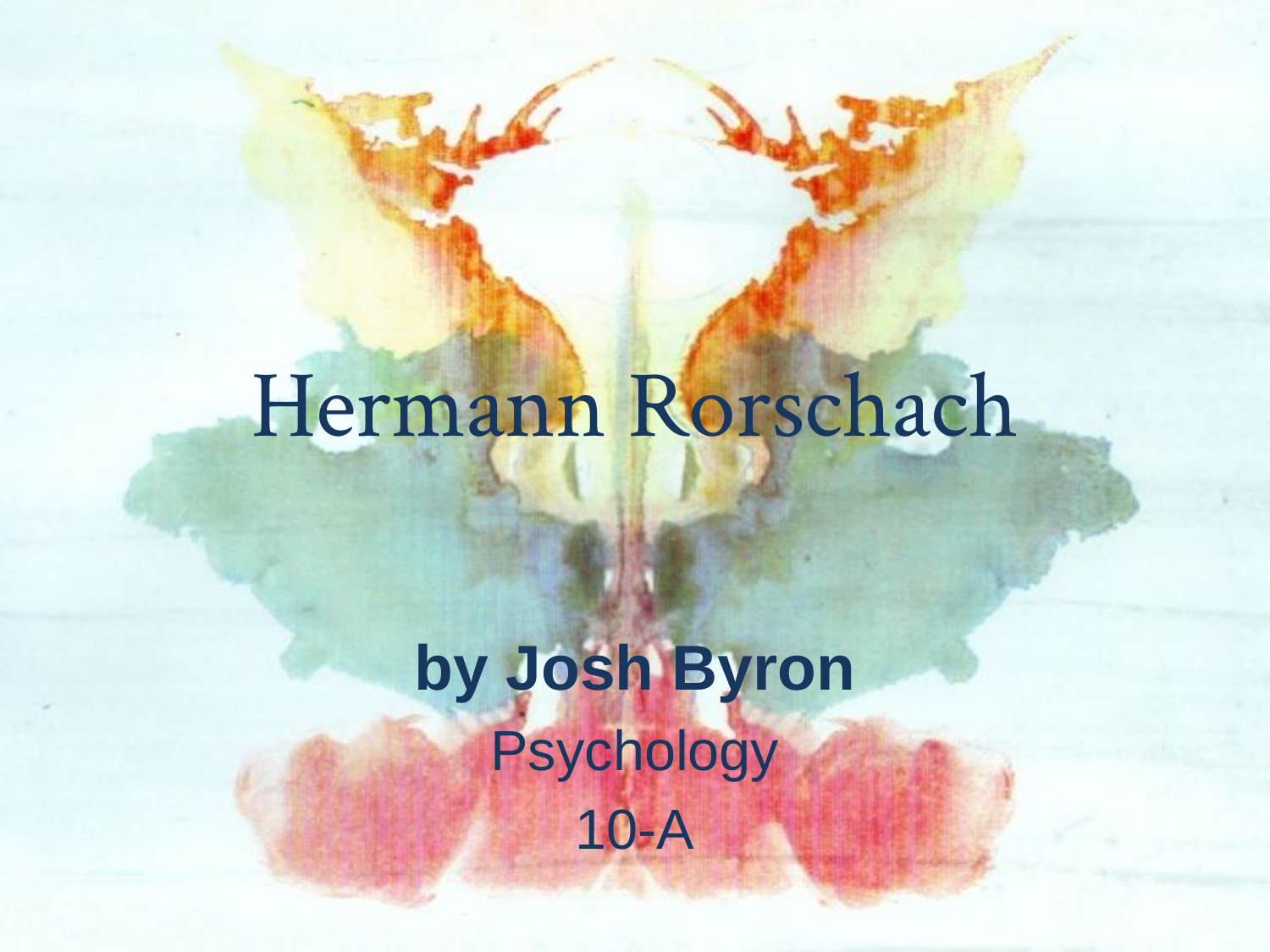

# Hermann Rorschach

by Josh Byron
Psychology
10-A